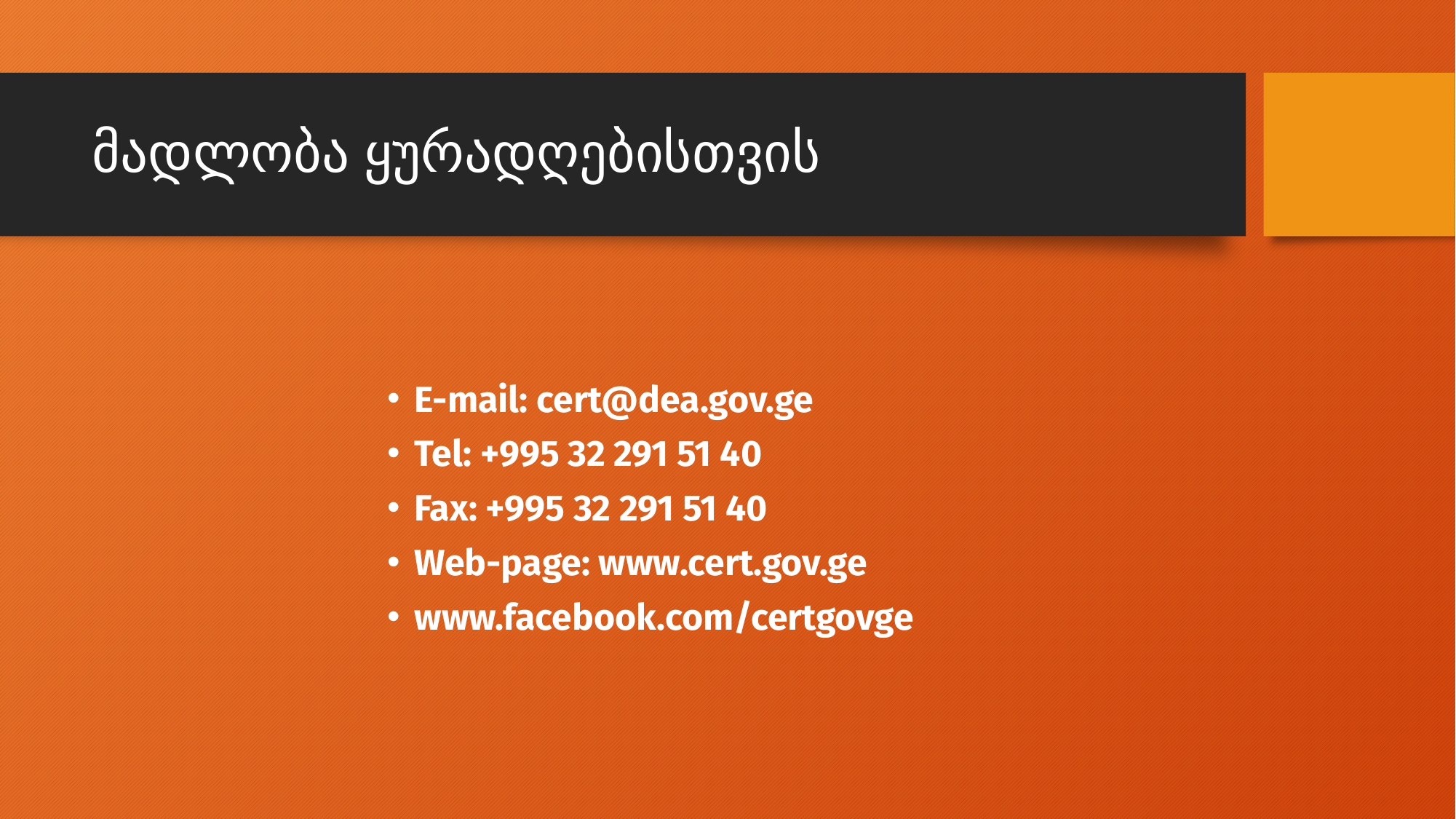

# მადლობა ყურადღებისთვის
E-mail: cert@dea.gov.ge
Tel: +995 32 291 51 40
Fax: +995 32 291 51 40
Web-page: www.cert.gov.ge
www.facebook.com/certgovge